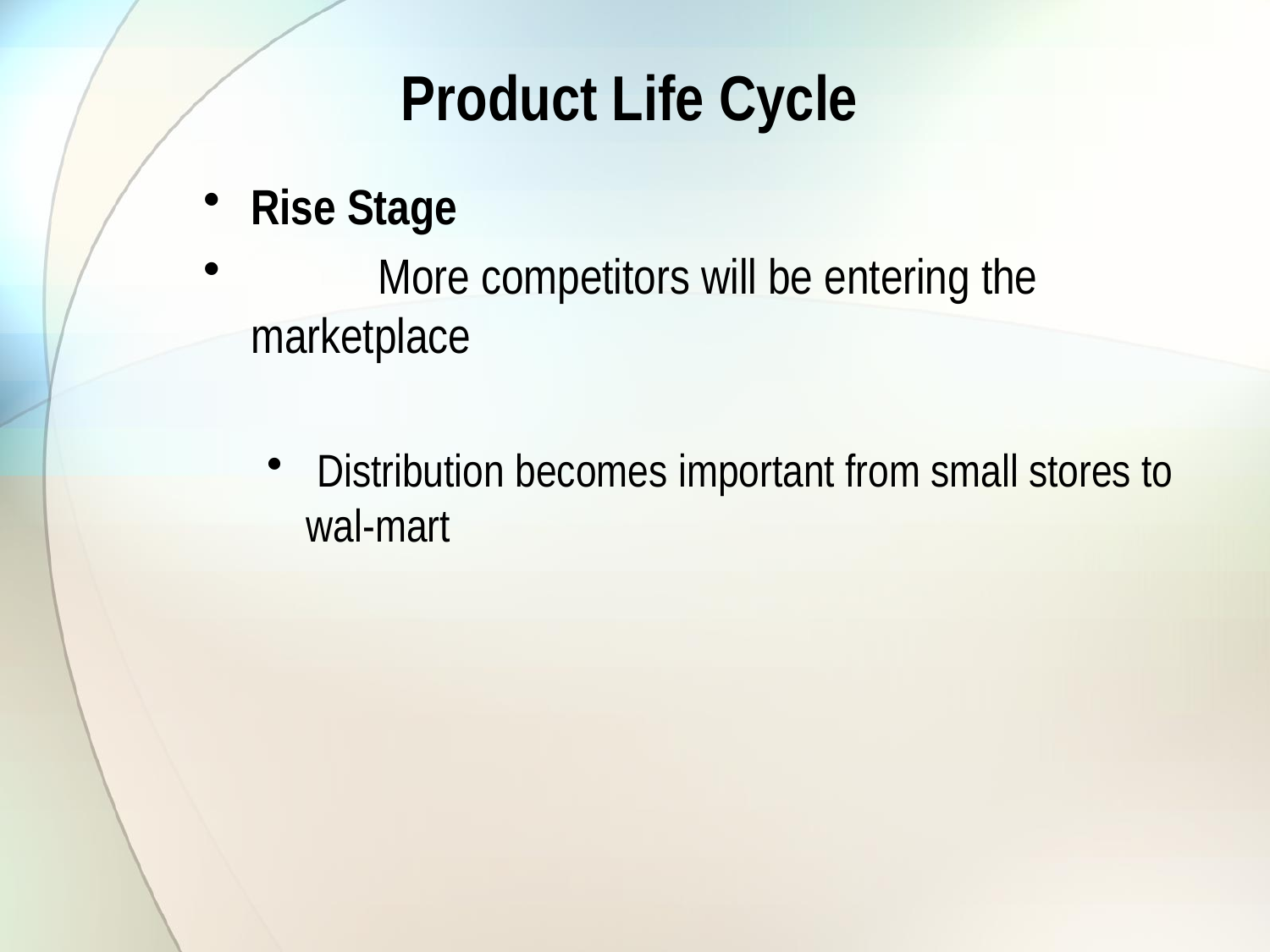

# Product Life Cycle
Rise Stage
	More competitors will be entering the marketplace

 Distribution becomes important from small stores to wal-mart